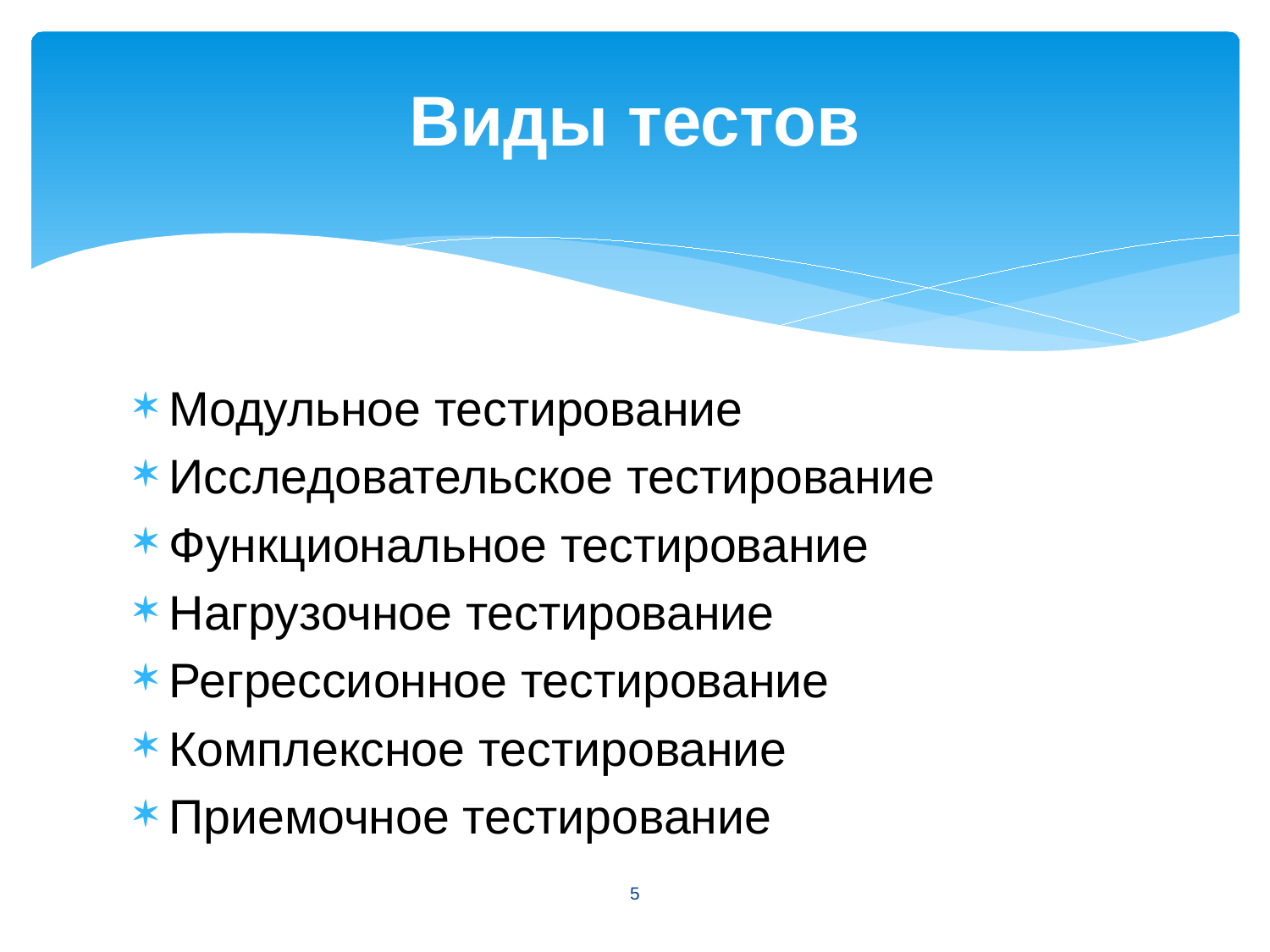

# Виды тестов
Модульное тестирование
Исследовательское тестирование
Функциональное тестирование
Нагрузочное тестирование
Регрессионное тестирование
Комплексное тестирование
Приемочное тестирование
5